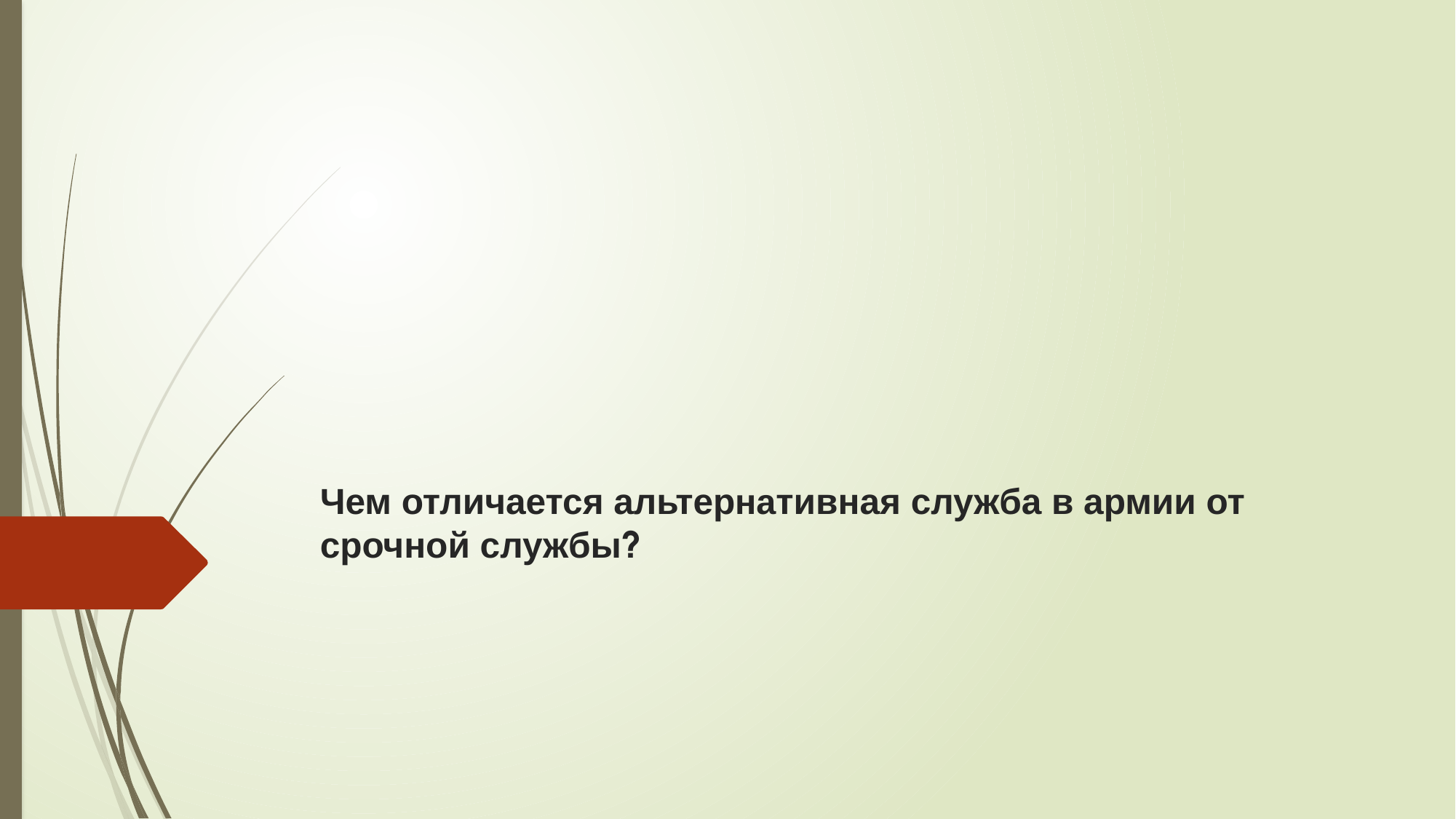

# Чем отличается альтернативная служба в армии от срочной службы?